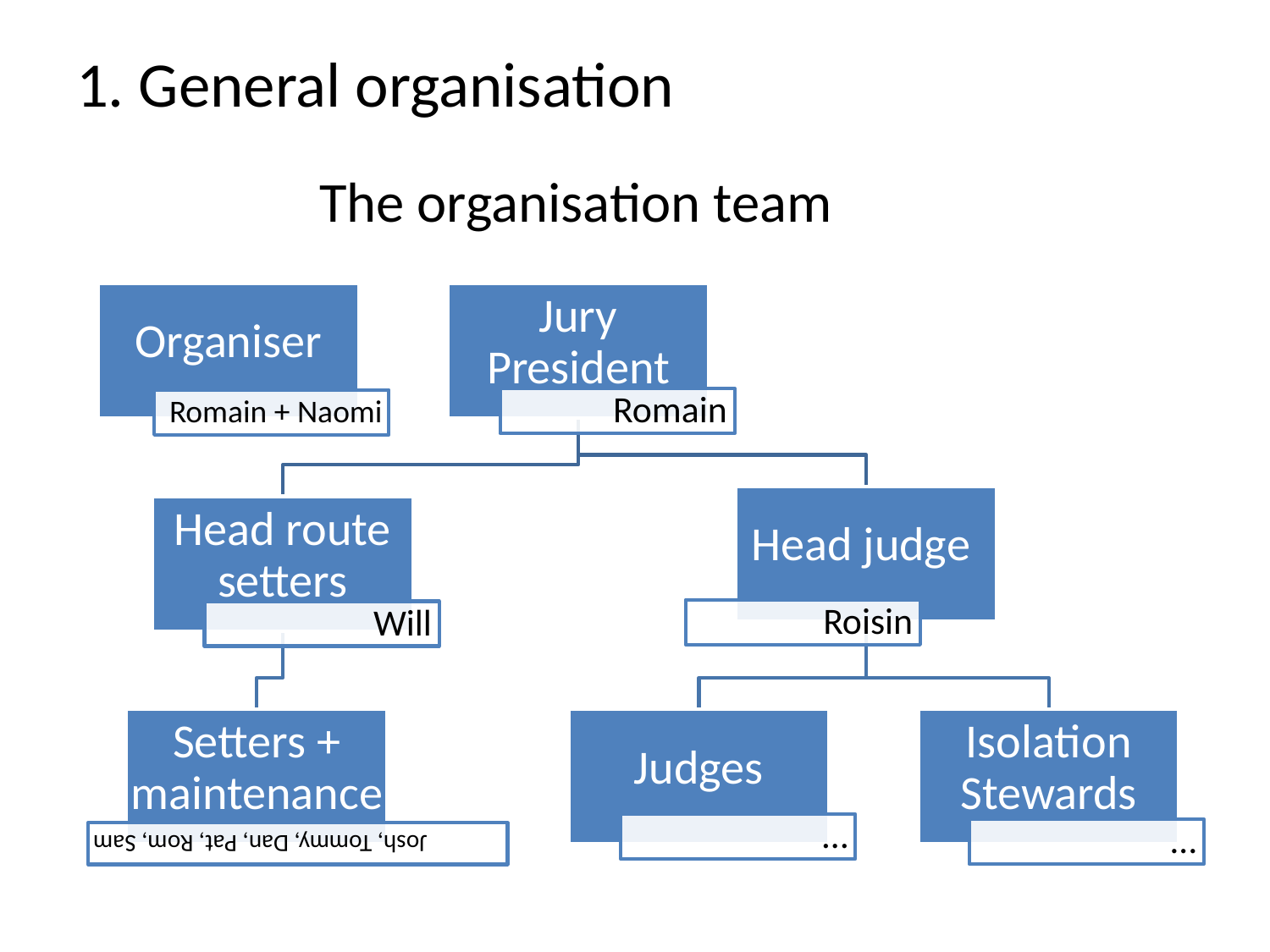

# 1. General organisation
The organisation team
Organiser
Romain + Naomi
Jury President
Romain
Head route setters
Will
Setters + maintenance
Josh, Tommy, Dan, Pat, Rom, Sam
Head judge
Roisin
Judges
…
Isolation Stewards
…